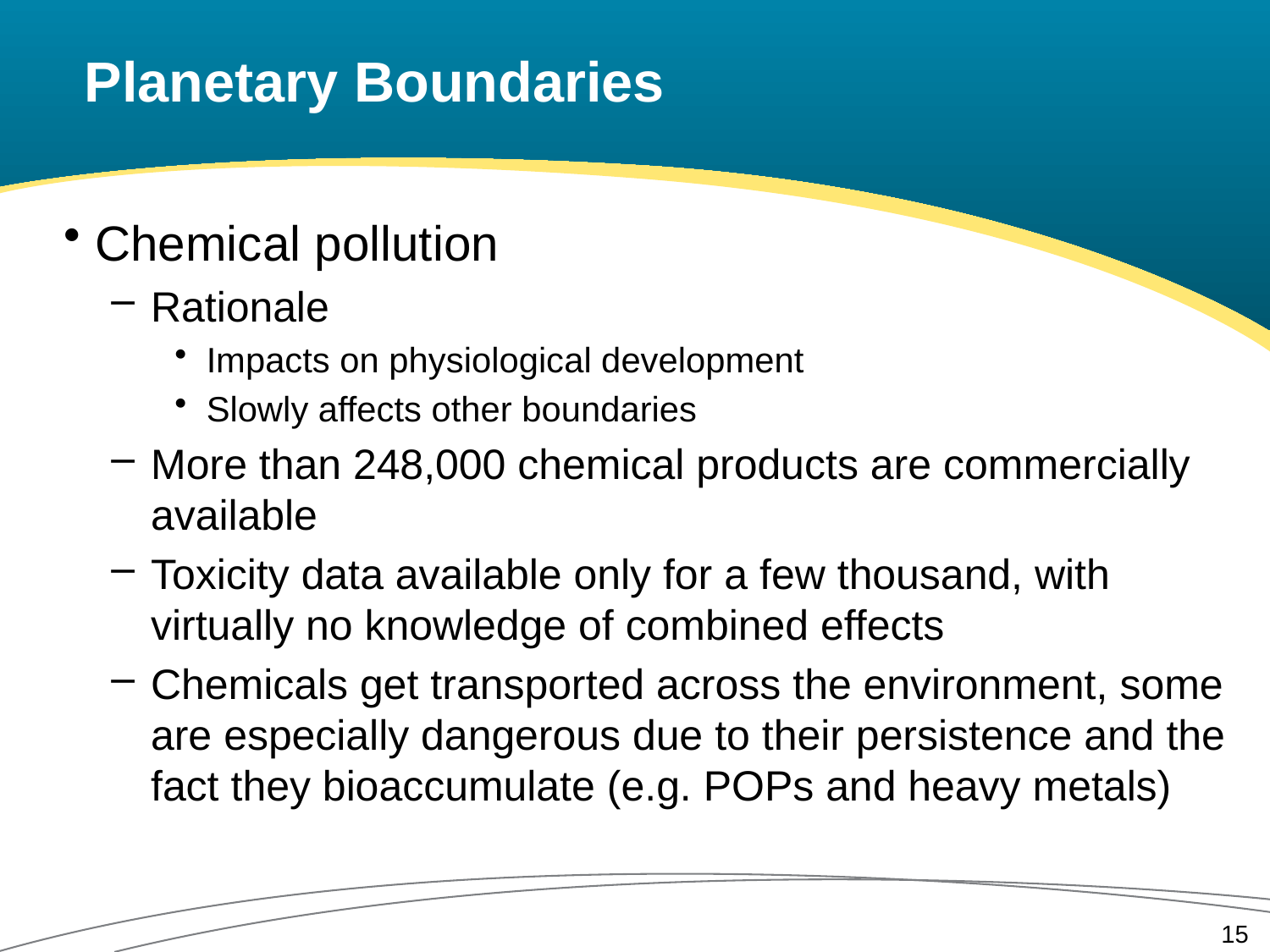

Planetary Boundaries
Chemical pollution
Rationale
Impacts on physiological development
Slowly affects other boundaries
More than 248,000 chemical products are commercially available
Toxicity data available only for a few thousand, with virtually no knowledge of combined effects
Chemicals get transported across the environment, some are especially dangerous due to their persistence and the fact they bioaccumulate (e.g. POPs and heavy metals)
15